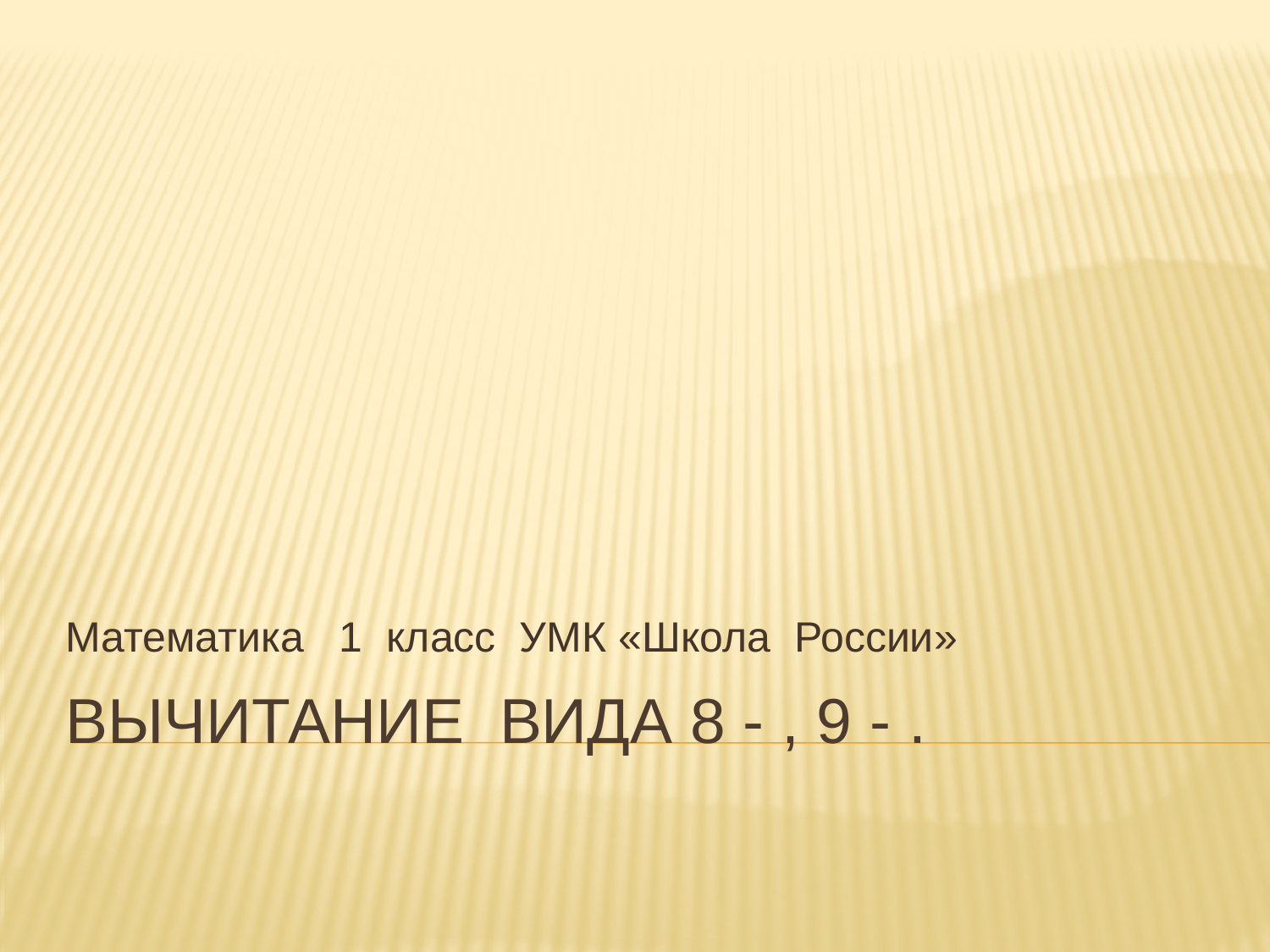

Математика   1  класс  УМК «Школа  России»
# Вычитание  вида 8 - , 9 - .